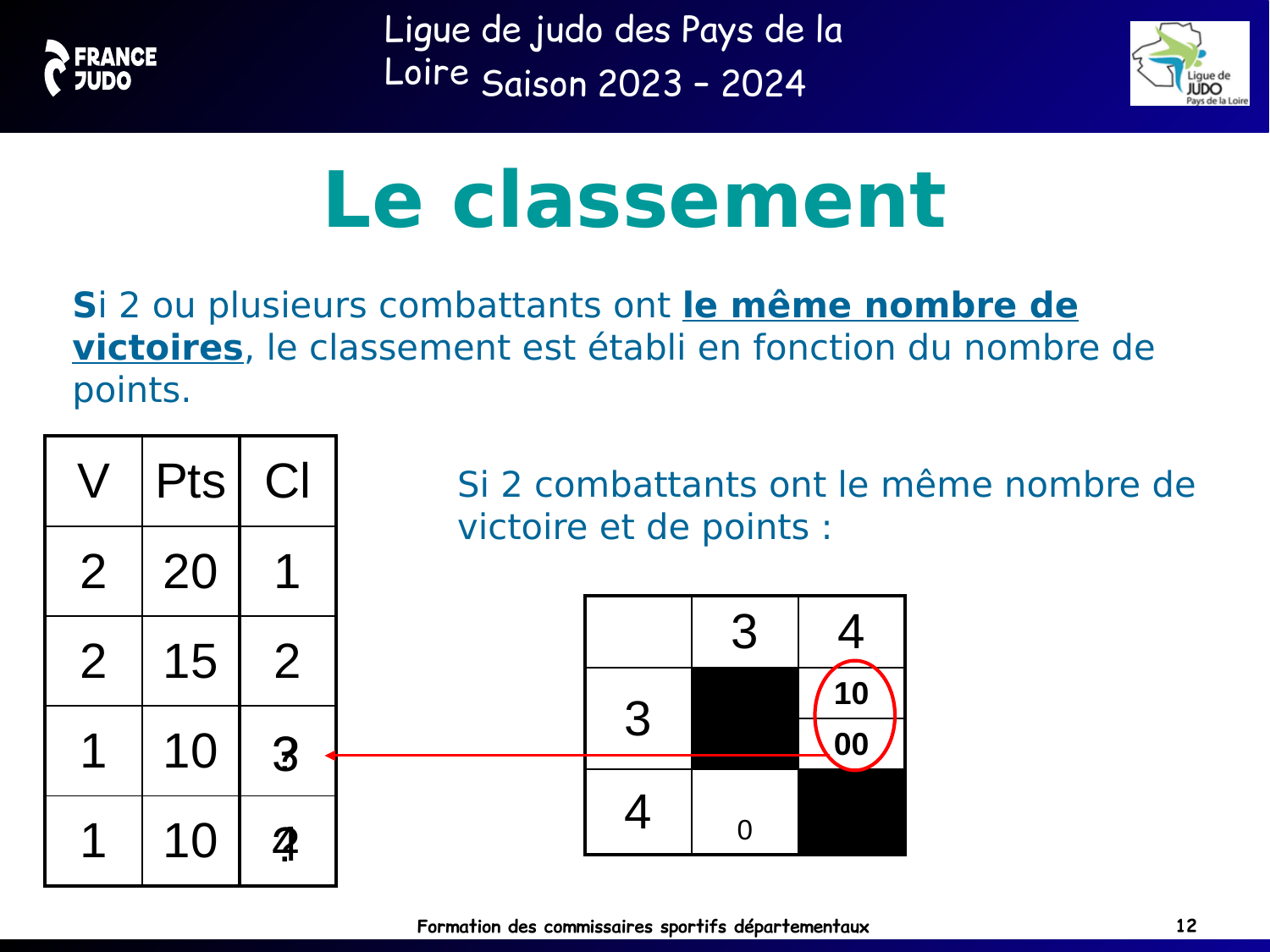

Le classement
Si 2 ou plusieurs combattants ont le même nombre de victoires, le classement est établi en fonction du nombre de points.
| V | Pts | Cl |
| --- | --- | --- |
| 2 | 20 | 1 |
| 2 | 15 | 2 |
| 1 | 10 |  |
| 1 | 10 |  |
Si 2 combattants ont le même nombre de victoire et de points :
|  | 3 | 4 |
| --- | --- | --- |
| 3 |  | 10 |
|  |  | 00 |
| 4 | 0 |  |

3
?
4
?